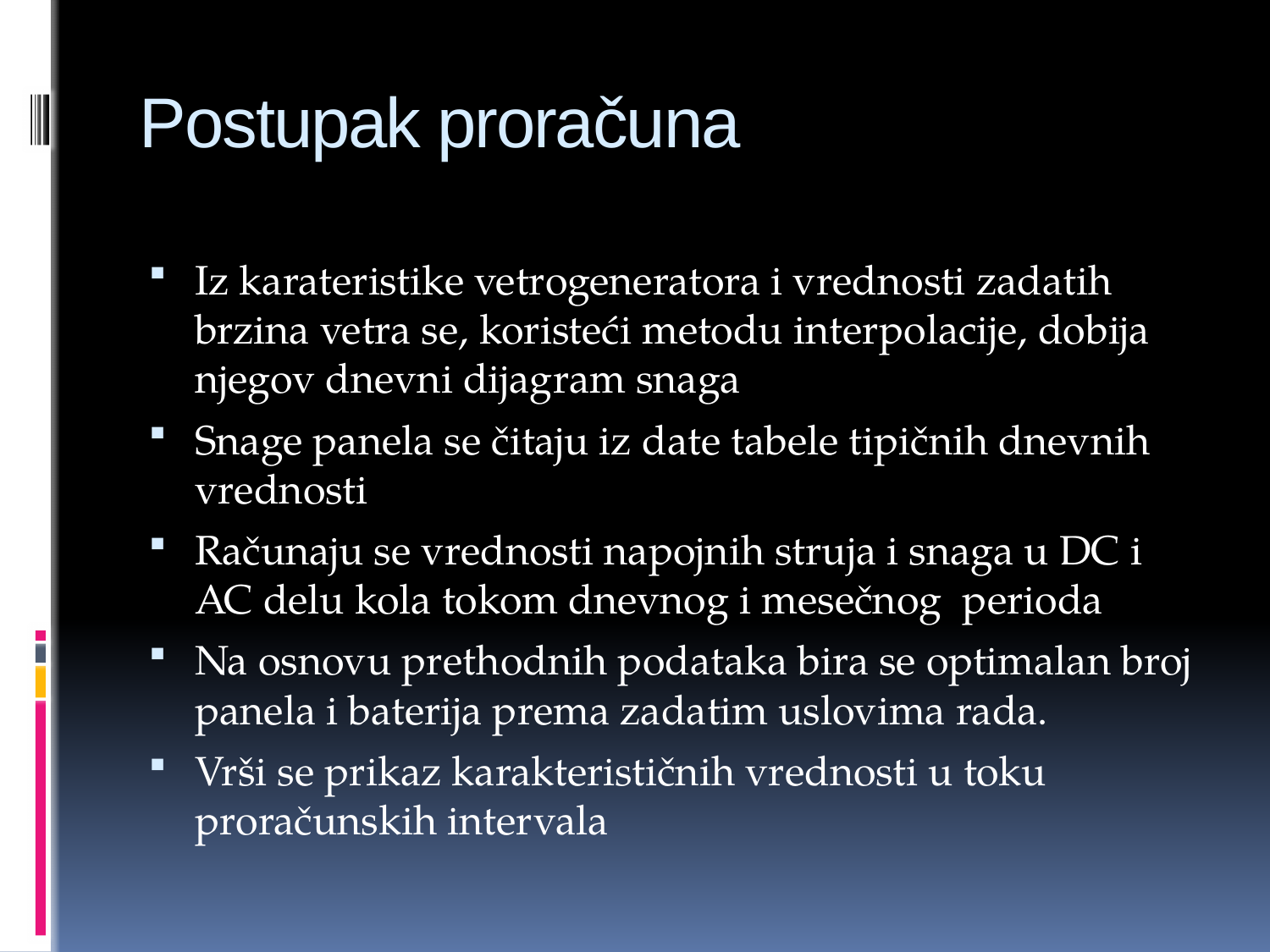

# Postupak proračuna
Iz karateristike vetrogeneratora i vrednosti zadatih brzina vetra se, koristeći metodu interpolacije, dobija njegov dnevni dijagram snaga
Snage panela se čitaju iz date tabele tipičnih dnevnih vrednosti
Računaju se vrednosti napojnih struja i snaga u DC i AC delu kola tokom dnevnog i mesečnog  perioda
Na osnovu prethodnih podataka bira se optimalan broj panela i baterija prema zadatim uslovima rada.
Vrši se prikaz karakterističnih vrednosti u toku proračunskih intervala